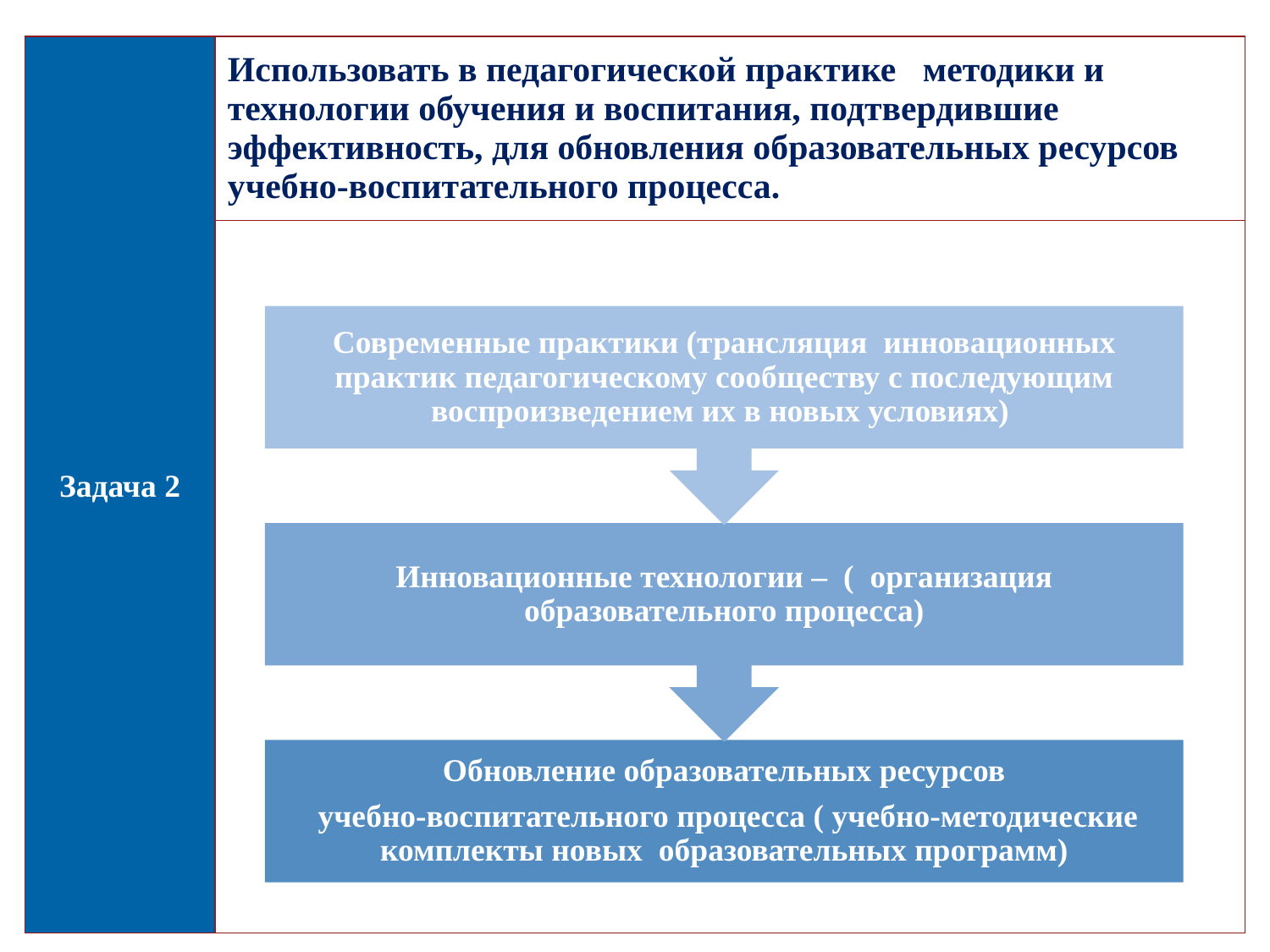

| Задача 2 | Использовать в педагогической практике методики и технологии обучения и воспитания, подтвердившие эффективность, для обновления образовательных ресурсов учебно-воспитательного процесса. |
| --- | --- |
|  |  |
Обновление образовательных ресурсов
 учебно-воспитательного процесса ( учебно-методические комплекты новых  образовательных программ)
Инновационные технологии –  (  организация образовательного процесса)
Современные практики (трансляция  инновационных практик педагогическому сообществу с последующим воспроизведением их в новых условиях)
6